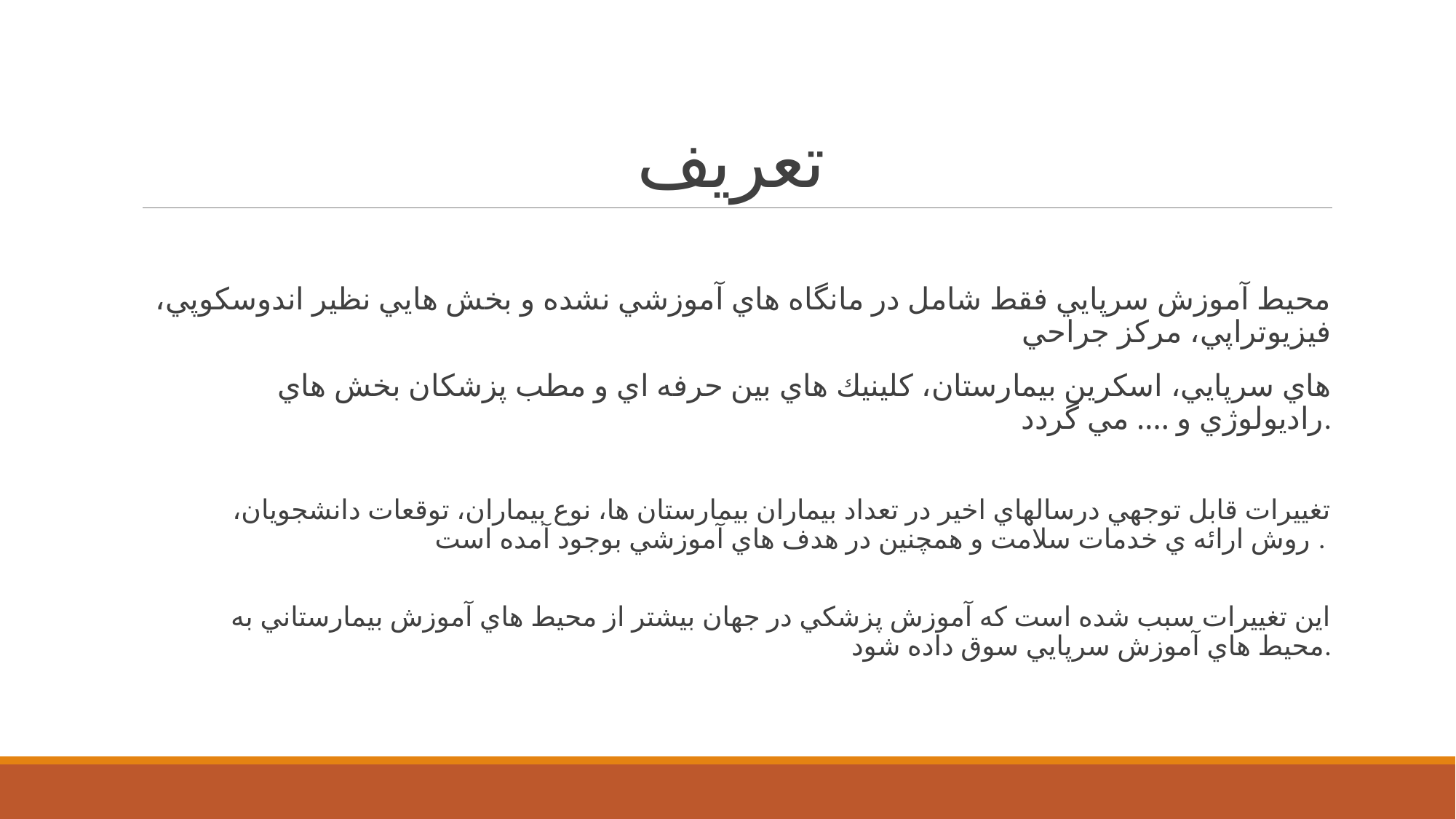

# تعریف

محيط آموزش سرپايي فقط شامل در مانگاه هاي آموزشي نشده و بخش هايي نظير اندوسكوپي، فيزيوتراپي، مركز جراحي
 هاي سرپايي، اسكرين بيمارستان، كلينيك هاي بين حرفه اي و مطب پزشكان بخش هاي راديولوژي و .... مي گردد.

تغييرات قابل توجهي درسالهاي اخير در تعداد بيماران بيمارستان ها، نوع بيماران، توقعات دانشجويان، روش ارائه ي خدمات سلامت و همچنين در هدف هاي آموزشي بوجود آمده است .

اين تغييرات سبب شده است كه آموزش پزشكي در جهان بيشتر از محيط هاي آموزش بيمارستاني به محيط هاي آموزش سرپايي سوق داده شود.